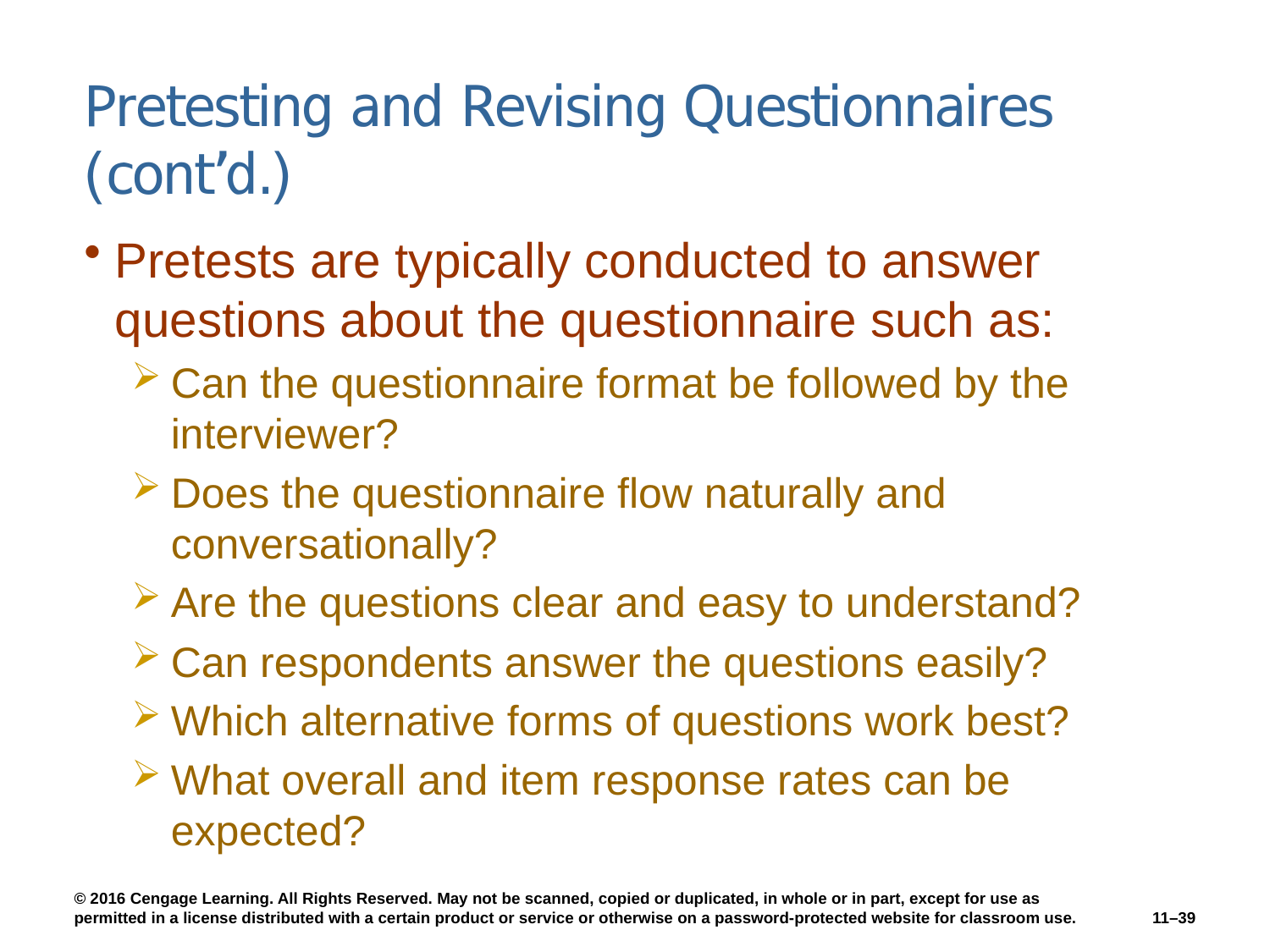

# Pretesting and Revising Questionnaires (cont’d.)
Pretests are typically conducted to answer questions about the questionnaire such as:
Can the questionnaire format be followed by the interviewer?
Does the questionnaire flow naturally and conversationally?
Are the questions clear and easy to understand?
Can respondents answer the questions easily?
Which alternative forms of questions work best?
What overall and item response rates can be expected?

11–39
© 2016 Cengage Learning. All Rights Reserved. May not be scanned, copied or duplicated, in whole or in part, except for use as permitted in a license distributed with a certain product or service or otherwise on a password-protected website for classroom use.